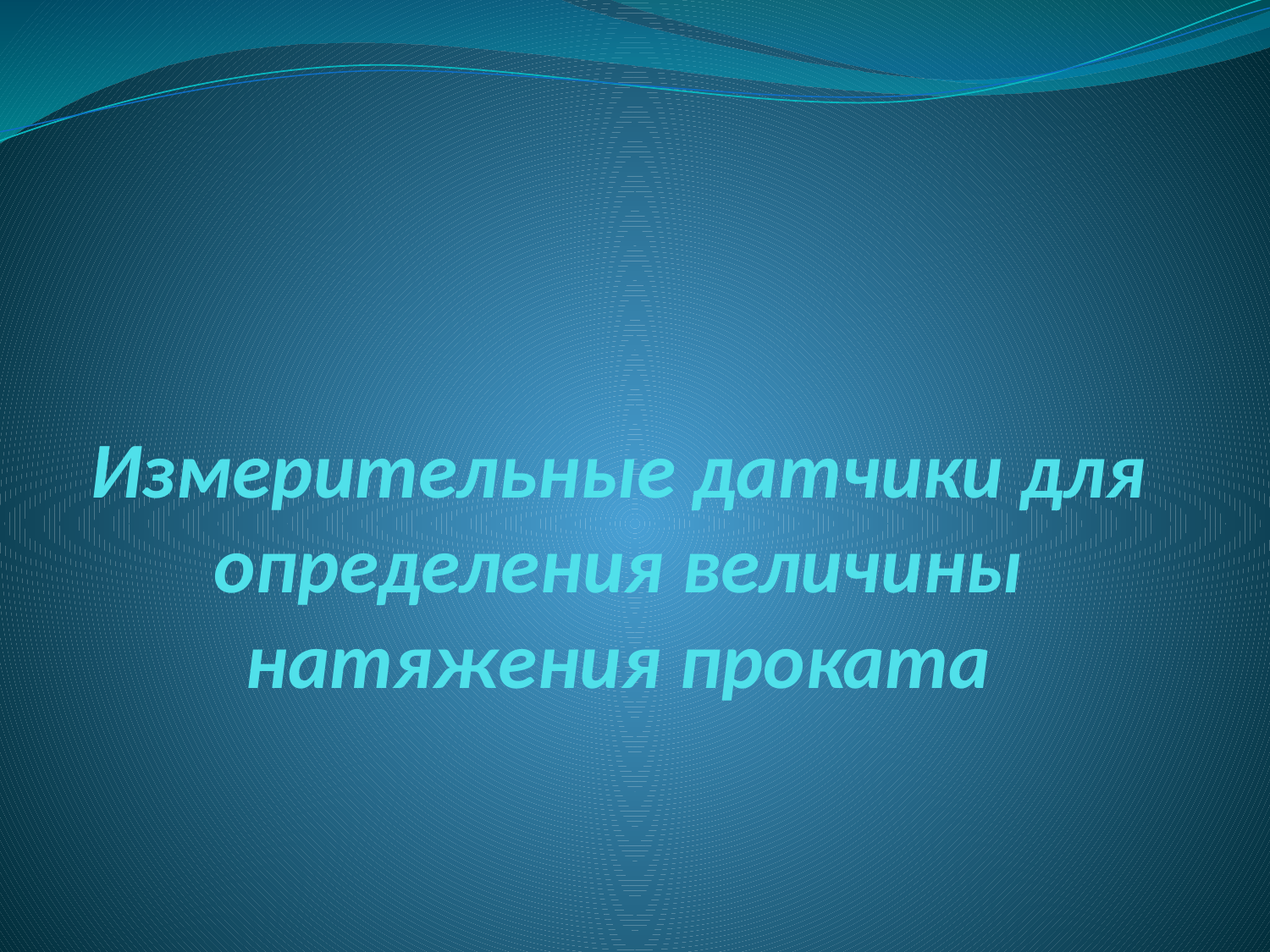

# Измерительные датчики для определения величины натяжения проката